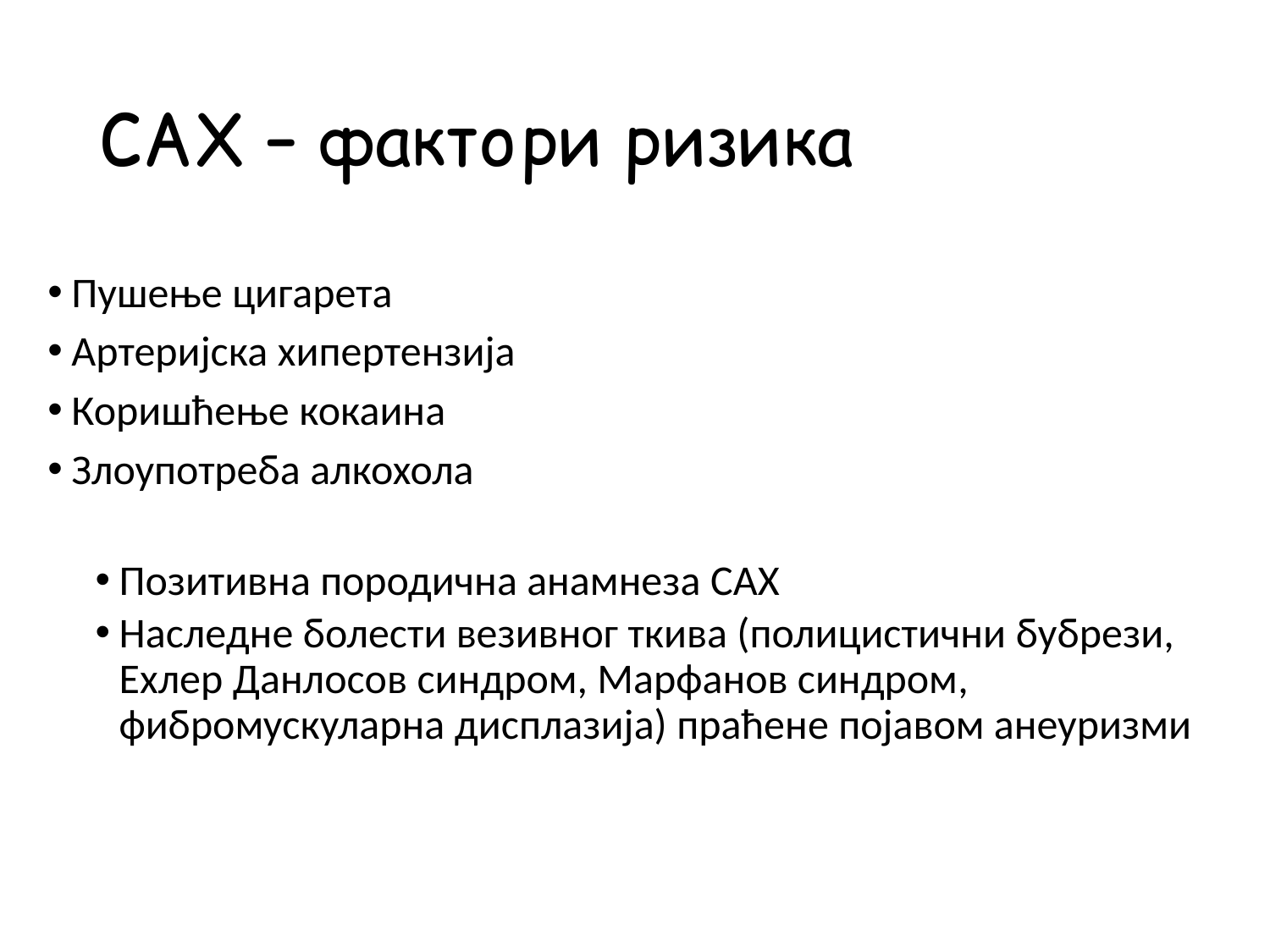

# САХ – фактори ризика
Пушење цигарета
Артеријска хипертензија
Коришћење кокаина
Злоупотреба алкохола

Позитивна породична анамнеза САХ
Наследне болести везивног ткива (полицистични бубрези, Ехлер Данлосов синдром, Марфанов синдром, фибромускуларна дисплазија) праћене појавом анеуризми